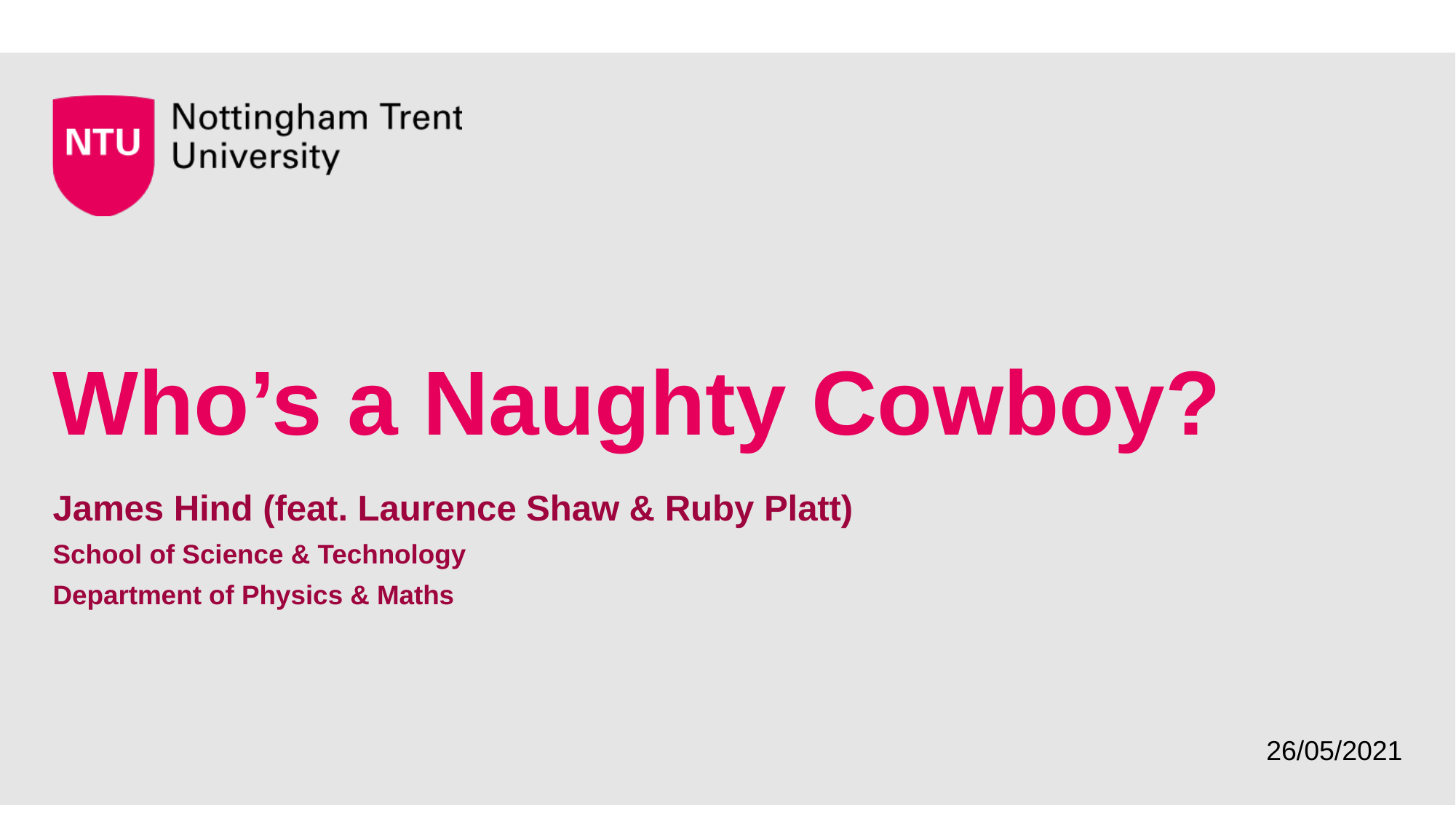

# Who’s a Naughty Cowboy?
James Hind (feat. Laurence Shaw & Ruby Platt)
School of Science & Technology
Department of Physics & Maths
26/05/2021